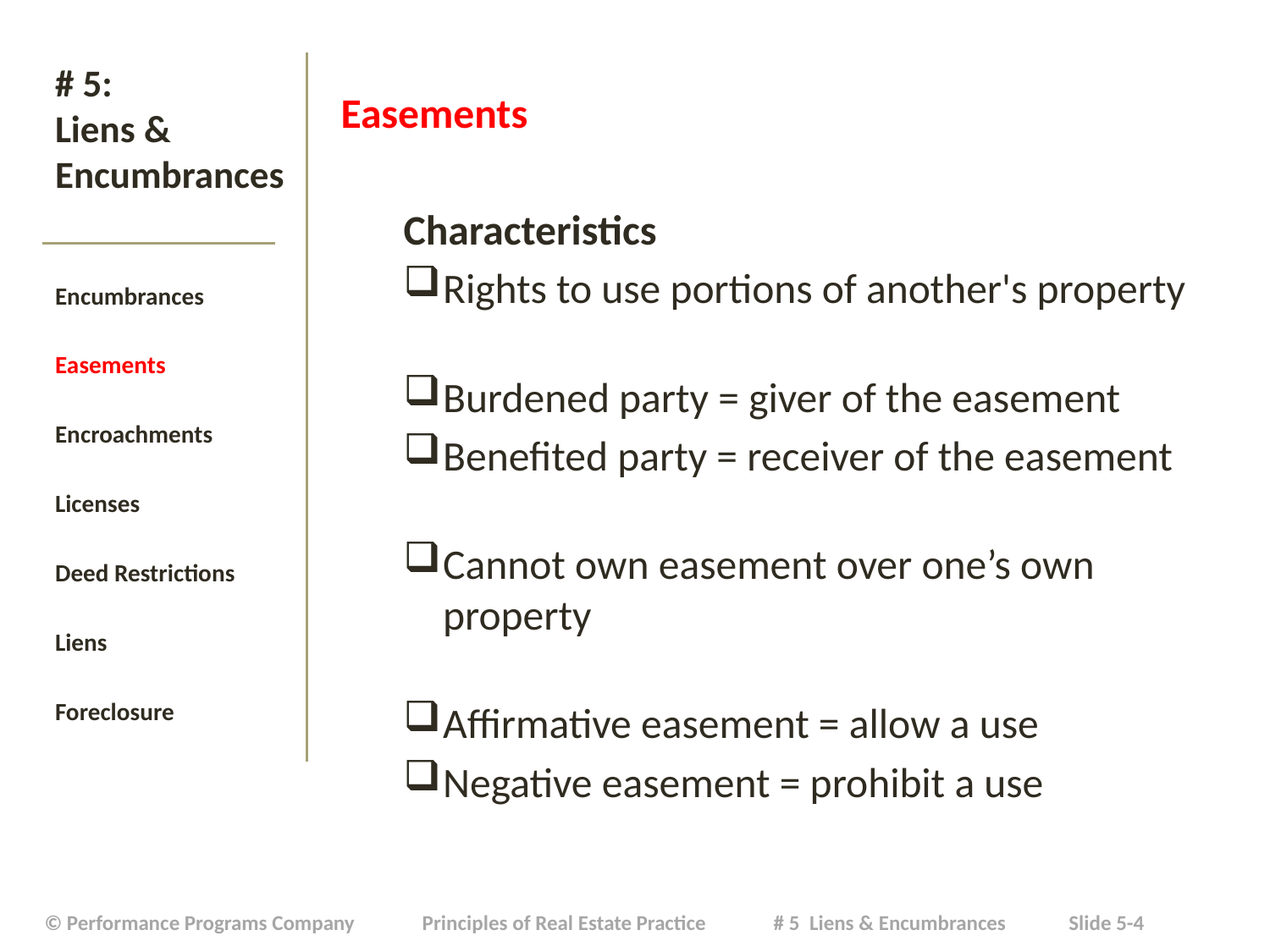

Easements

Characteristics
Rights to use portions of another's property
Burdened party = giver of the easement
Benefited party = receiver of the easement
Cannot own easement over one’s own property
Affirmative easement = allow a use
Negative easement = prohibit a use

# # 5: Liens & Encumbrances

Encumbrances

Easements

Encroachments

Licenses

Deed Restrictions

Liens

Foreclosure

| © Performance Programs Company Principles of Real Estate Practice # 5 Liens & Encumbrances Slide 5-4 |
| --- |